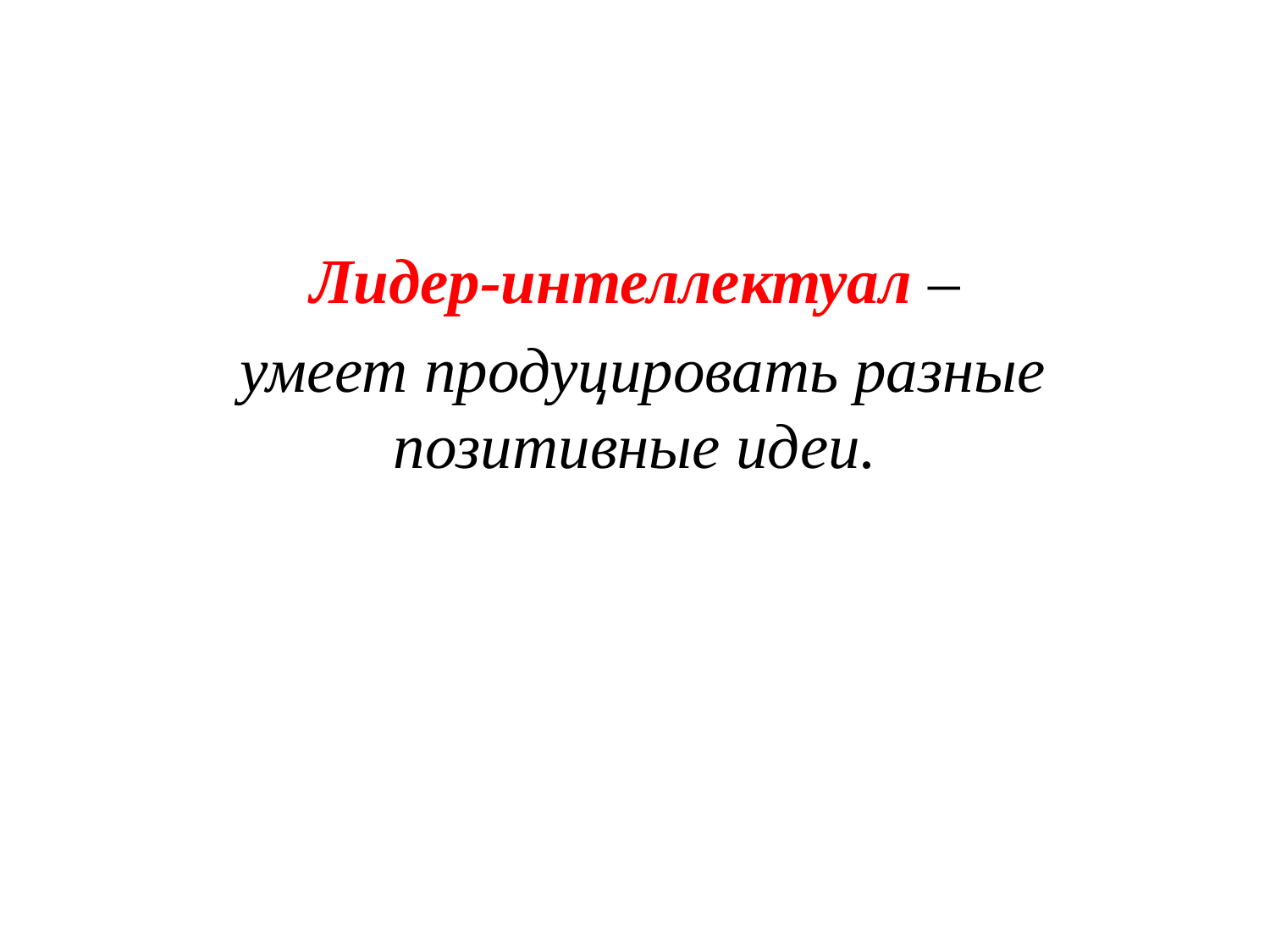

Лидер-интеллектуал –
 умеет продуцировать разные позитивные идеи.